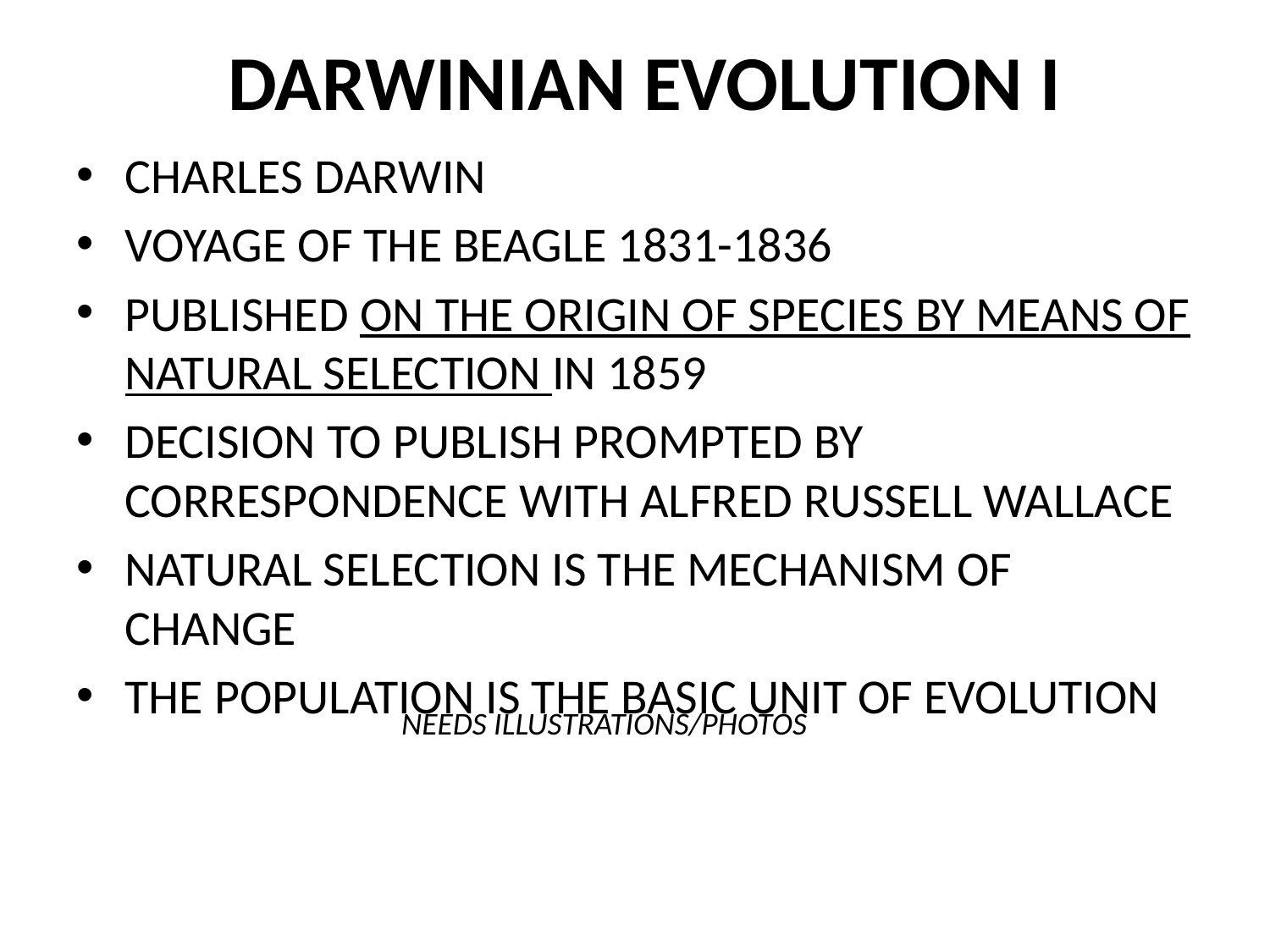

# DARWINIAN EVOLUTION I
CHARLES DARWIN
VOYAGE OF THE BEAGLE 1831-1836
PUBLISHED ON THE ORIGIN OF SPECIES BY MEANS OF NATURAL SELECTION IN 1859
DECISION TO PUBLISH PROMPTED BY CORRESPONDENCE WITH ALFRED RUSSELL WALLACE
NATURAL SELECTION IS THE MECHANISM OF CHANGE
THE POPULATION IS THE BASIC UNIT OF EVOLUTION

NEEDS ILLUSTRATIONS/PHOTOS